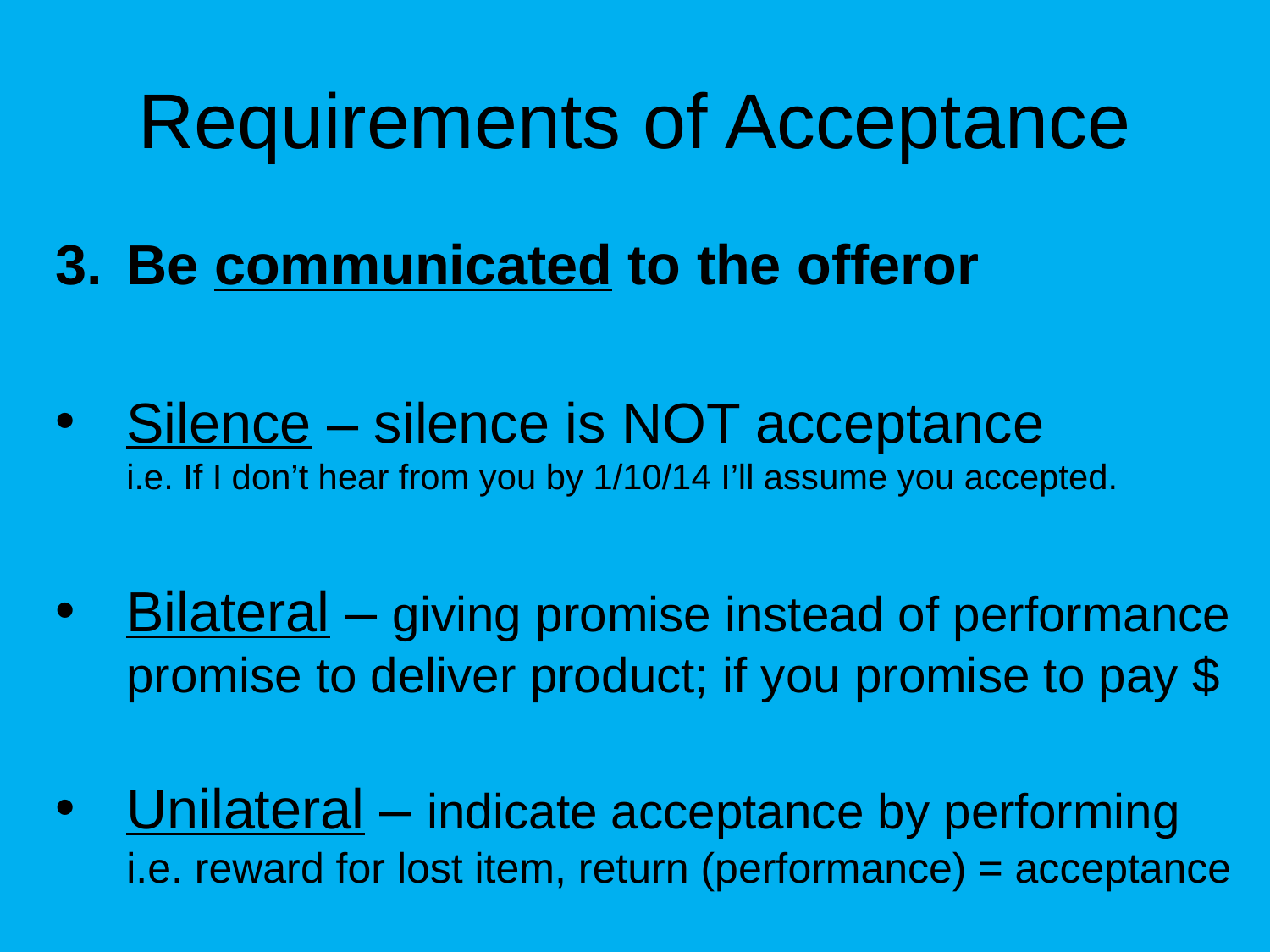

# Requirements of Acceptance
Be communicated to the offeror

Silence – silence is NOT acceptance
i.e. If I don’t hear from you by 1/10/14 I’ll assume you accepted.
Bilateral – giving promise instead of performance
promise to deliver product; if you promise to pay $

Unilateral – indicate acceptance by performing
i.e. reward for lost item, return (performance) = acceptance